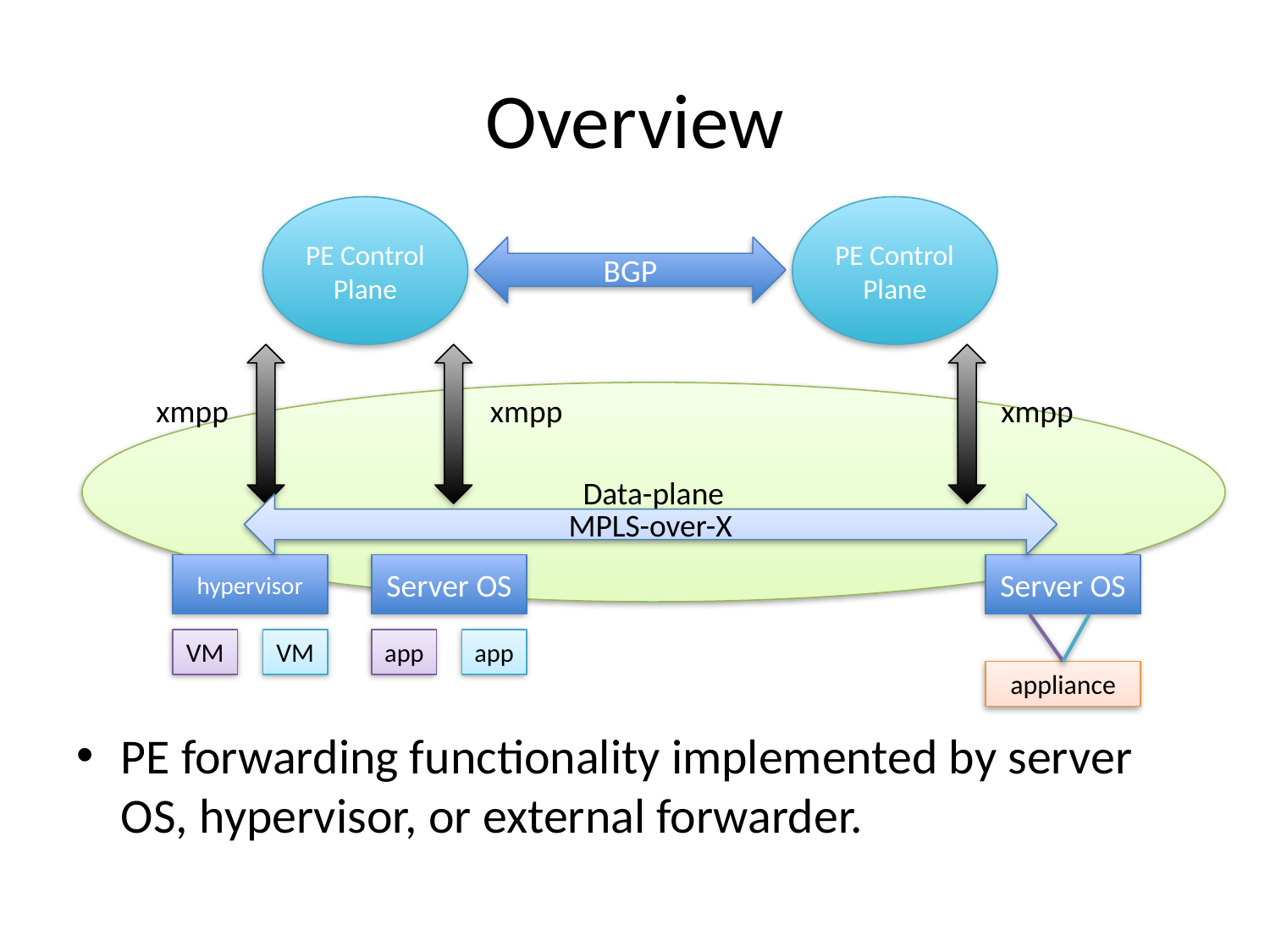

# Overview
PE Control Plane
PE Control Plane
BGP

Data-plane
xmpp
xmpp
xmpp
MPLS-over-X
hypervisor
VM
VM
Server OS
app
app
Server OS
appliance
PE forwarding functionality implemented by server OS, hypervisor, or external forwarder.